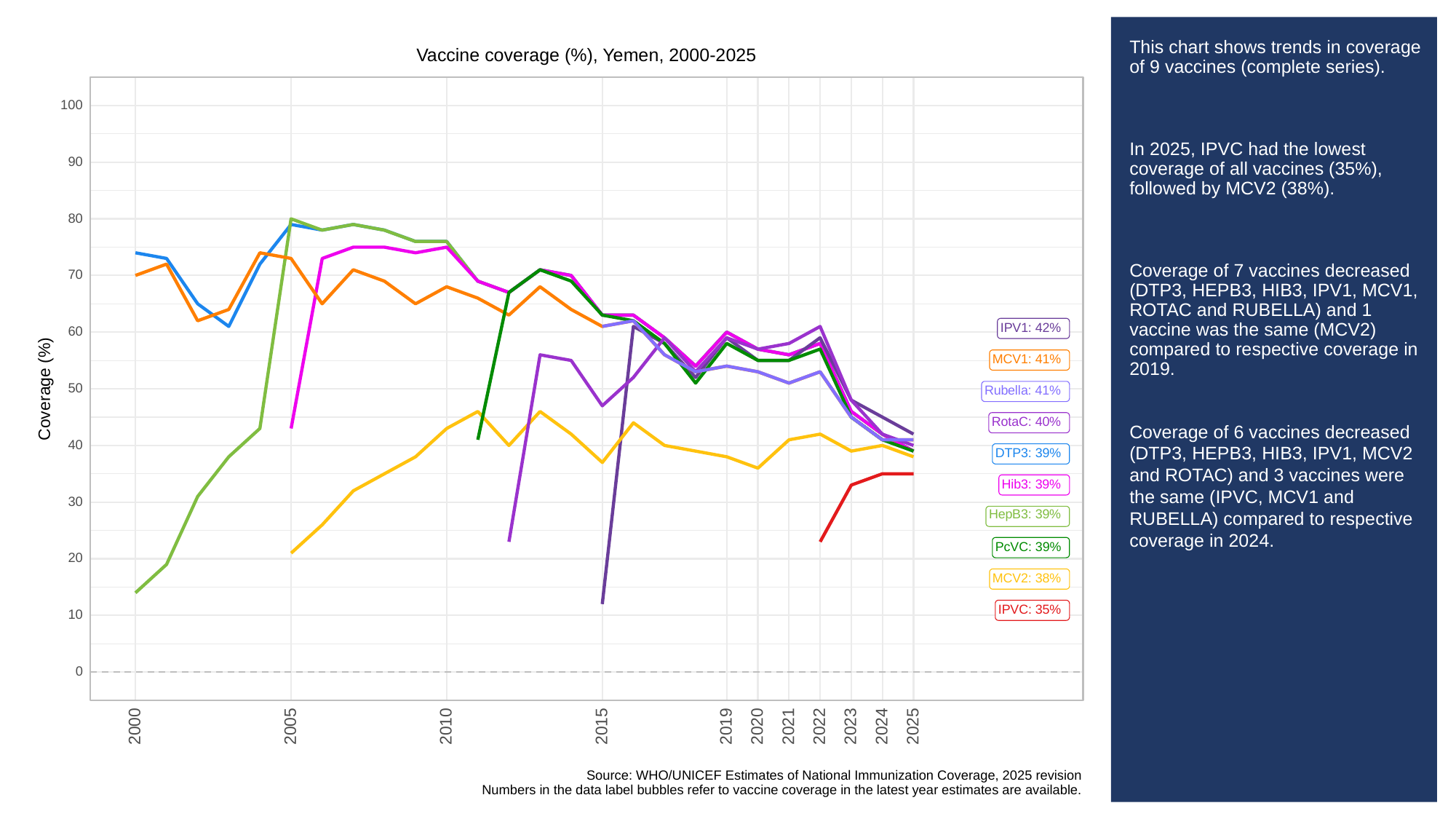

# This chart shows trends in coverage of 9 vaccines (complete series).

In 2025, IPVC had the lowest coverage of all vaccines (35%), followed by MCV2 (38%).

Coverage of 7 vaccines decreased (DTP3, HEPB3, HIB3, IPV1, MCV1, ROTAC and RUBELLA) and 1 vaccine was the same (MCV2) compared to respective coverage in 2019.

Coverage of 6 vaccines decreased (DTP3, HEPB3, HIB3, IPV1, MCV2 and ROTAC) and 3 vaccines were the same (IPVC, MCV1 and RUBELLA) compared to respective coverage in 2024.

Vaccine coverage (%), Yemen, 2000-2025

100

90

80

70

IPV1: 42%

60

MCV1: 41%

Coverage (%)

50
Rubella: 41%

RotaC: 40%

40

DTP3: 39%

Hib3: 39%
30

HepB3: 39%

PcVC: 39%
20

MCV2: 38%

IPVC: 35%
10

0

2023
2000
2005
2010
2015
2019
2020
2021
2022
2024
2025
Source: WHO/UNICEF Estimates of National Immunization Coverage, 2025 revision
Numbers in the data label bubbles refer to vaccine coverage in the latest year estimates are available.